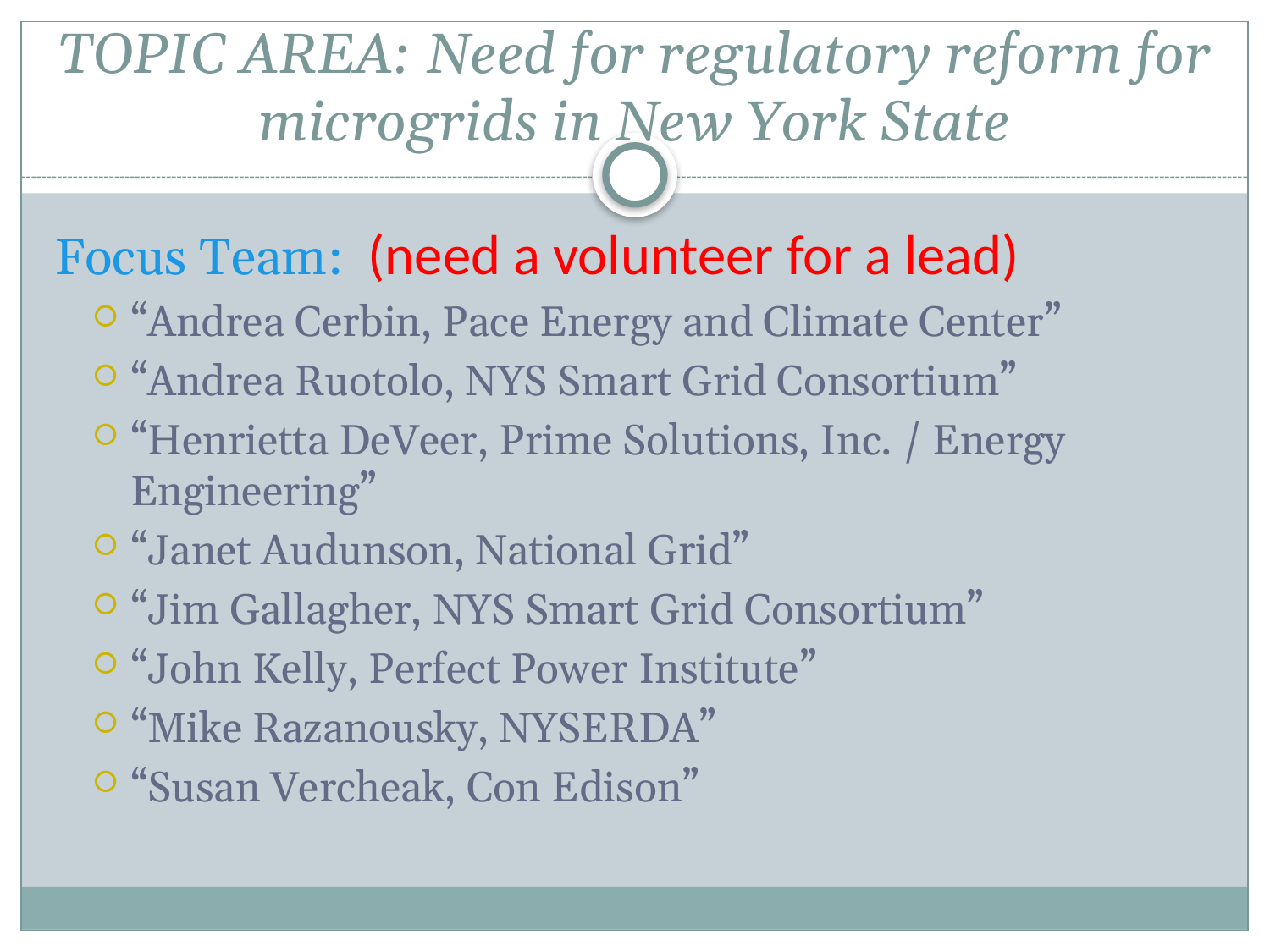

# TOPIC AREA: Need for regulatory reform for microgrids in New York State
Focus Team:  (need a volunteer for a lead)
“Andrea Cerbin, Pace Energy and Climate Center”
“Andrea Ruotolo, NYS Smart Grid Consortium”
“Henrietta DeVeer, Prime Solutions, Inc. / Energy Engineering”
“Janet Audunson, National Grid”
“Jim Gallagher, NYS Smart Grid Consortium”
“John Kelly, Perfect Power Institute”
“Mike Razanousky, NYSERDA”
“Susan Vercheak, Con Edison”